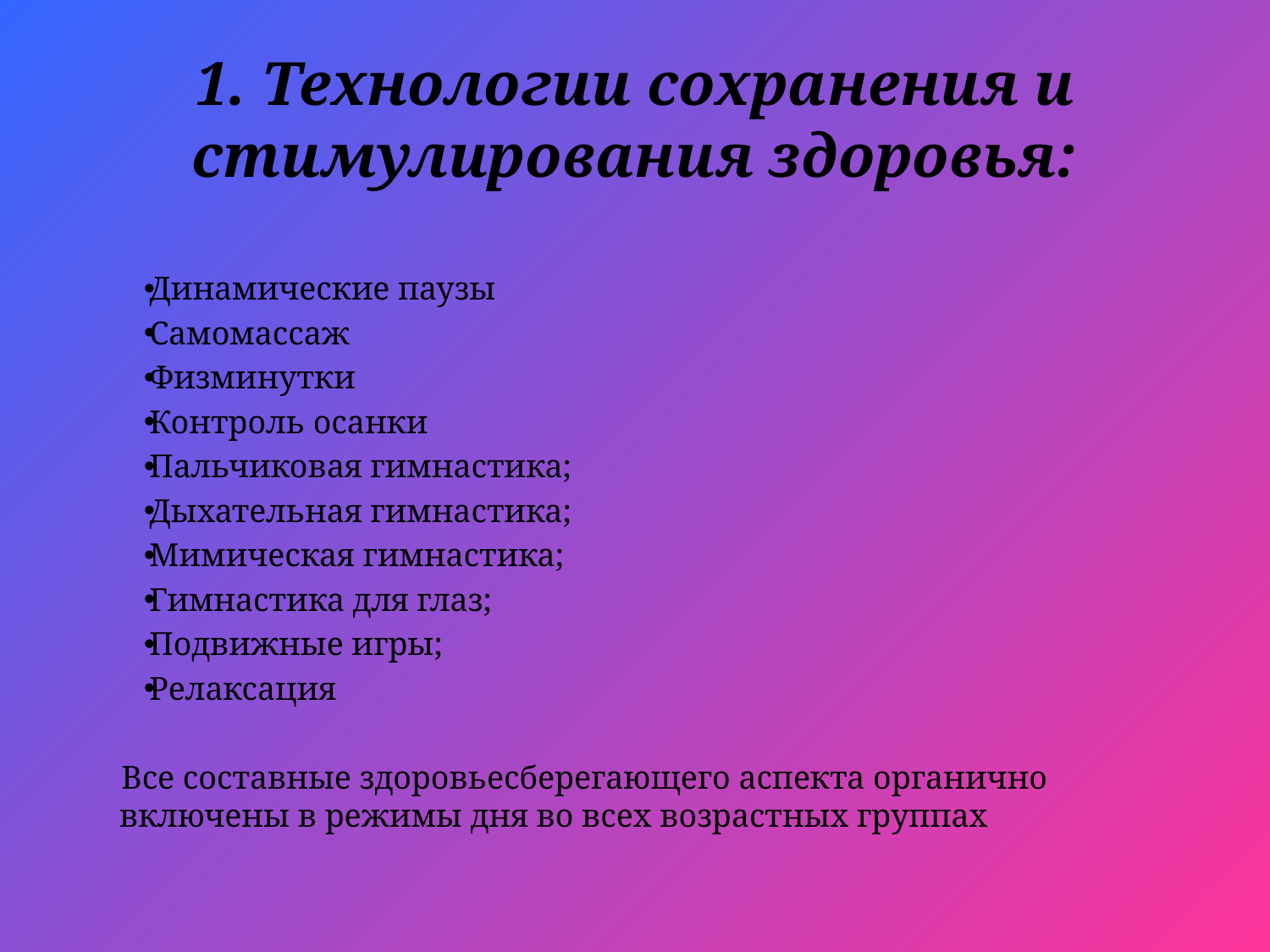

# 1. Технологии сохранения и стимулирования здоровья:

Динамические паузы
Самомассаж
Физминутки
Контроль осанки
Пальчиковая гимнастика;
Дыхательная гимнастика;
Мимическая гимнастика;
Гимнастика для глаз;
Подвижные игры;
Релаксация

Все составные здоровьесберегающего аспекта органично включены в режимы дня во всех возрастных группах